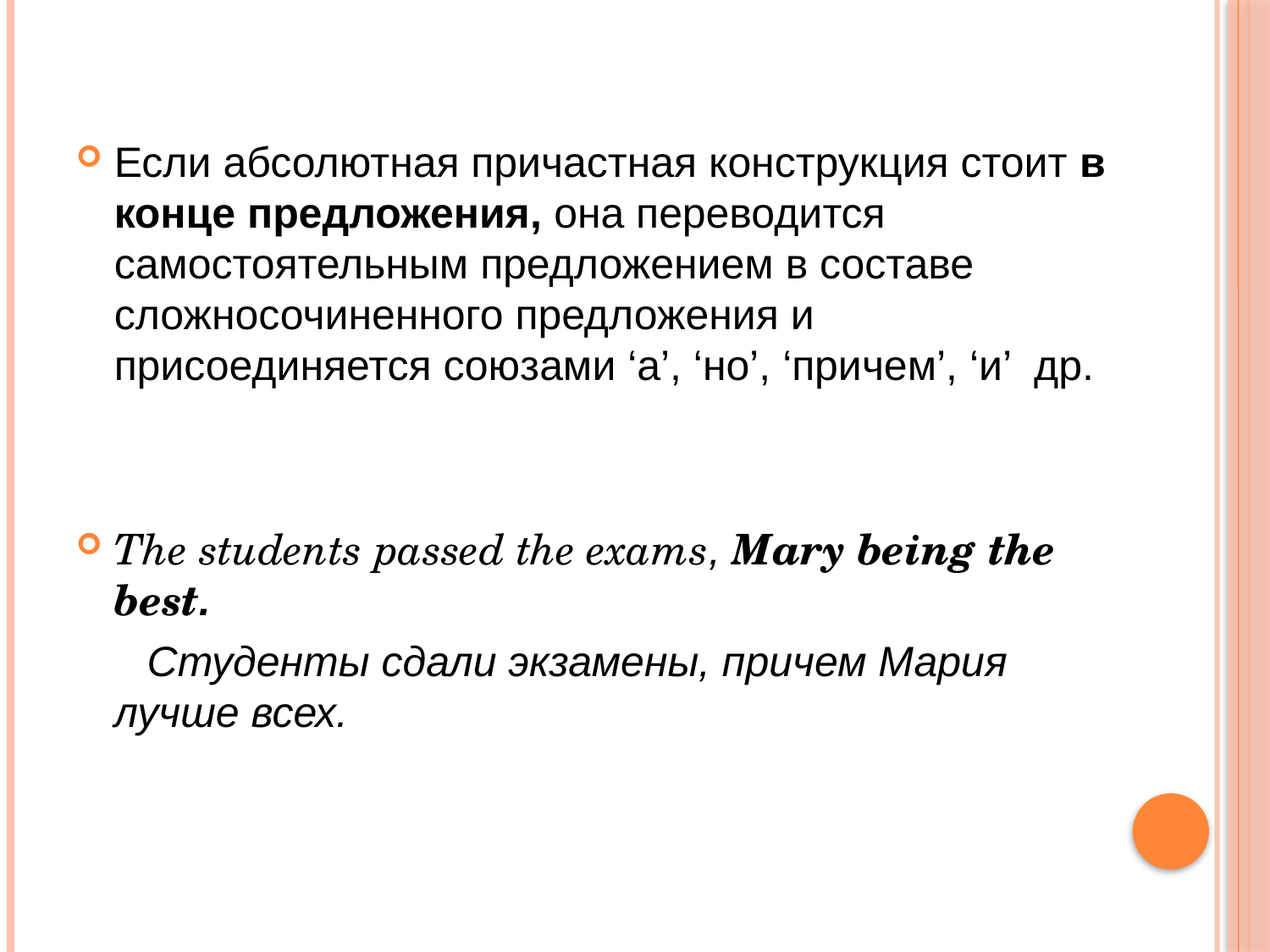

Если абсолютная причастная конструкция стоит в конце предложения, она переводится самостоятельным предложением в составе сложносочиненного предложения и присоединяется союзами ‘а’, ‘но’, ‘причем’, ‘и’  др.

The students passed the exams, Mary being the best.
      Студенты сдали экзамены, причем Мария лучше всех.